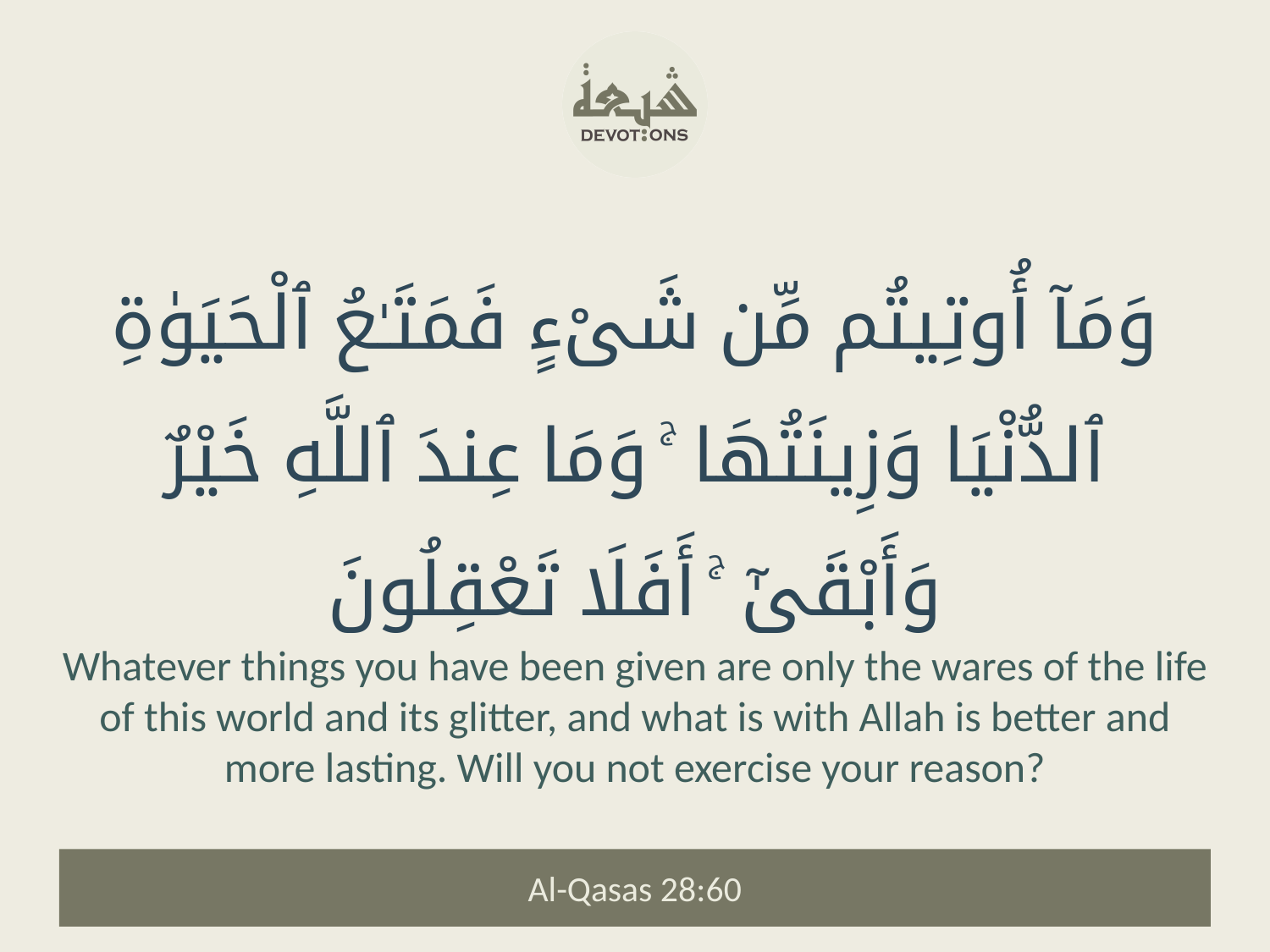

وَمَآ أُوتِيتُم مِّن شَىْءٍ فَمَتَـٰعُ ٱلْحَيَوٰةِ ٱلدُّنْيَا وَزِينَتُهَا ۚ وَمَا عِندَ ٱللَّهِ خَيْرٌ وَأَبْقَىٰٓ ۚ أَفَلَا تَعْقِلُونَ
Whatever things you have been given are only the wares of the life of this world and its glitter, and what is with Allah is better and more lasting. Will you not exercise your reason?
Al-Qasas 28:60